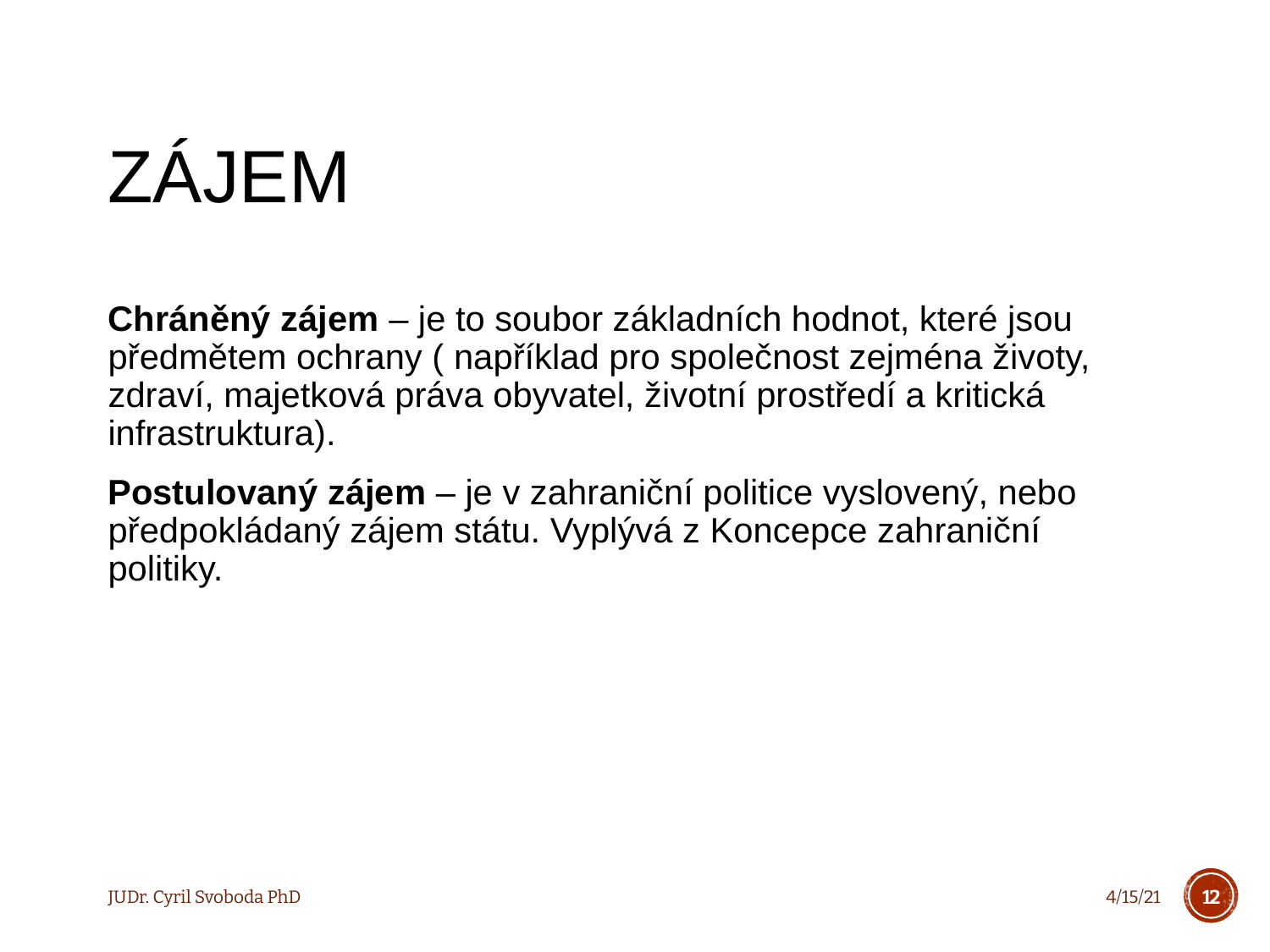

# Zájem
Chráněný zájem – je to soubor základních hodnot, které jsou předmětem ochrany ( například pro společnost zejména životy, zdraví, majetková práva obyvatel, životní prostředí a kritická infrastruktura).
Postulovaný zájem – je v zahraniční politice vyslovený, nebo předpokládaný zájem státu. Vyplývá z Koncepce zahraniční politiky.
JUDr. Cyril Svoboda PhD
4/15/21
12